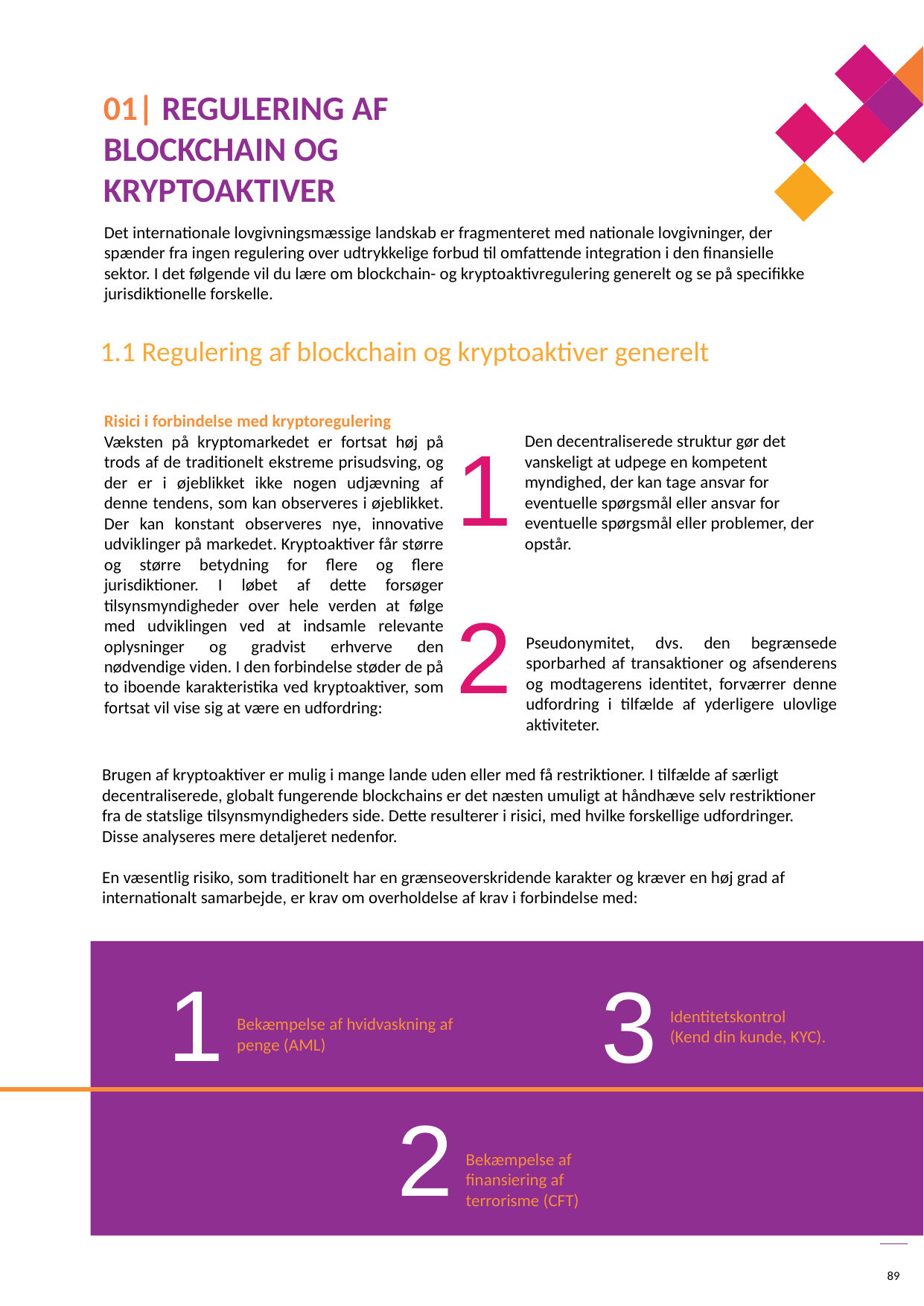

01| REGULERING AF BLOCKCHAIN OG KRYPTOAKTIVER
Det internationale lovgivningsmæssige landskab er fragmenteret med nationale lovgivninger, der spænder fra ingen regulering over udtrykkelige forbud til omfattende integration i den finansielle sektor. I det følgende vil du lære om blockchain- og kryptoaktivregulering generelt og se på specifikke jurisdiktionelle forskelle.
1.1 Regulering af blockchain og kryptoaktiver generelt

Risici i forbindelse med kryptoregulering
Væksten på kryptomarkedet er fortsat høj på trods af de traditionelt ekstreme prisudsving, og der er i øjeblikket ikke nogen udjævning af denne tendens, som kan observeres i øjeblikket. Der kan konstant observeres nye, innovative udviklinger på markedet. Kryptoaktiver får større og større betydning for flere og flere jurisdiktioner. I løbet af dette forsøger tilsynsmyndigheder over hele verden at følge med udviklingen ved at indsamle relevante oplysninger og gradvist erhverve den nødvendige viden. I den forbindelse støder de på to iboende karakteristika ved kryptoaktiver, som fortsat vil vise sig at være en udfordring:
1
Den decentraliserede struktur gør det vanskeligt at udpege en kompetent myndighed, der kan tage ansvar for eventuelle spørgsmål eller ansvar for eventuelle spørgsmål eller problemer, der opstår.

Pseudonymitet, dvs. den begrænsede sporbarhed af transaktioner og afsenderens og modtagerens identitet, forværrer denne udfordring i tilfælde af yderligere ulovlige aktiviteter.

2
Brugen af kryptoaktiver er mulig i mange lande uden eller med få restriktioner. I tilfælde af særligt decentraliserede, globalt fungerende blockchains er det næsten umuligt at håndhæve selv restriktioner fra de statslige tilsynsmyndigheders side. Dette resulterer i risici, med hvilke forskellige udfordringer. Disse analyseres mere detaljeret nedenfor.

En væsentlig risiko, som traditionelt har en grænseoverskridende karakter og kræver en høj grad af internationalt samarbejde, er krav om overholdelse af krav i forbindelse med:

1
3
Identitetskontrol
(Kend din kunde, KYC).
Bekæmpelse af hvidvaskning af penge (AML)
2
Bekæmpelse af finansiering af terrorisme (CFT)
89